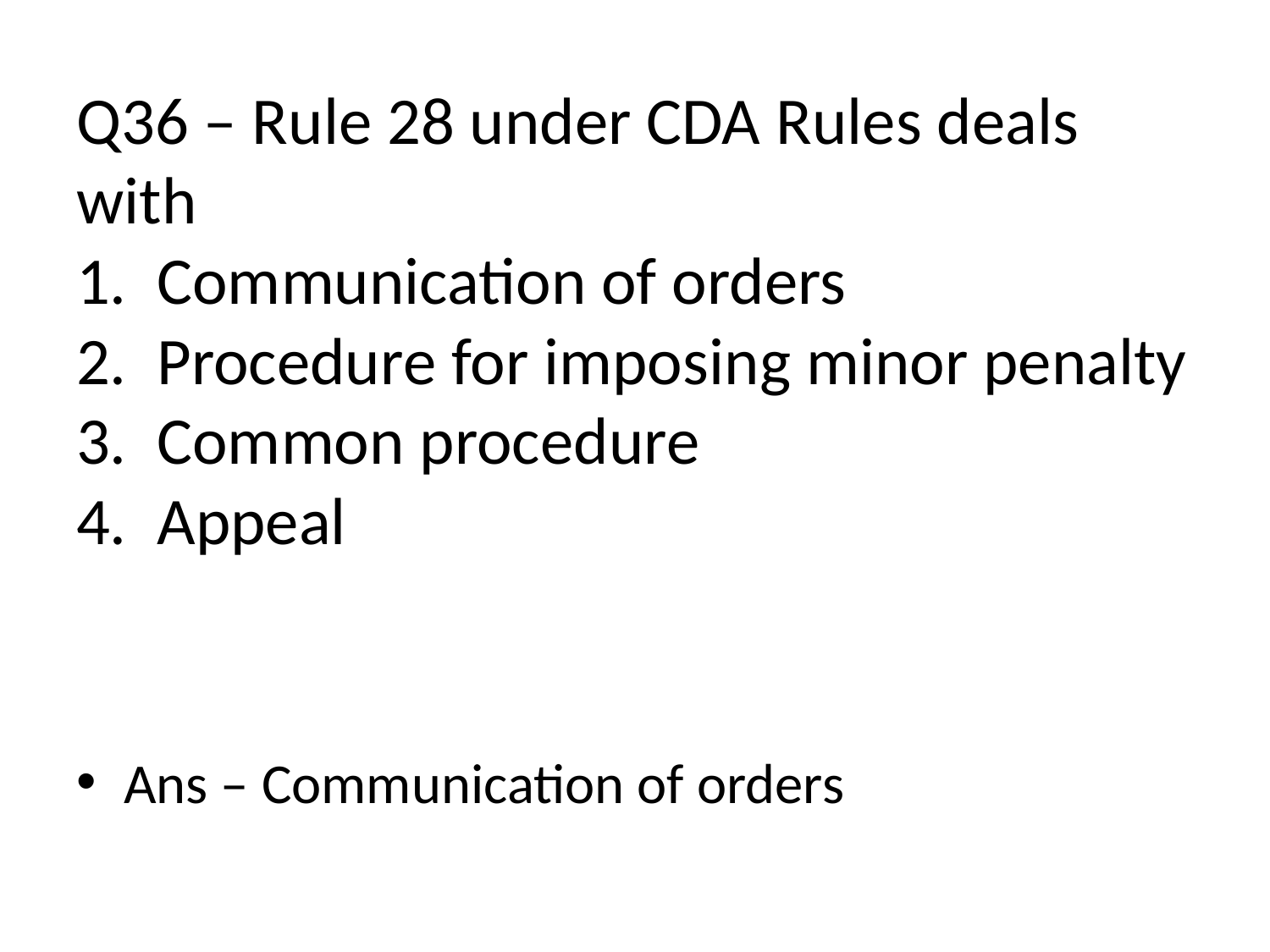

# Q36 – Rule 28 under CDA Rules deals with 1.  Communication of orders 2.  Procedure for imposing minor penalty 3.  Common procedure 4.  Appeal
Ans – Communication of orders